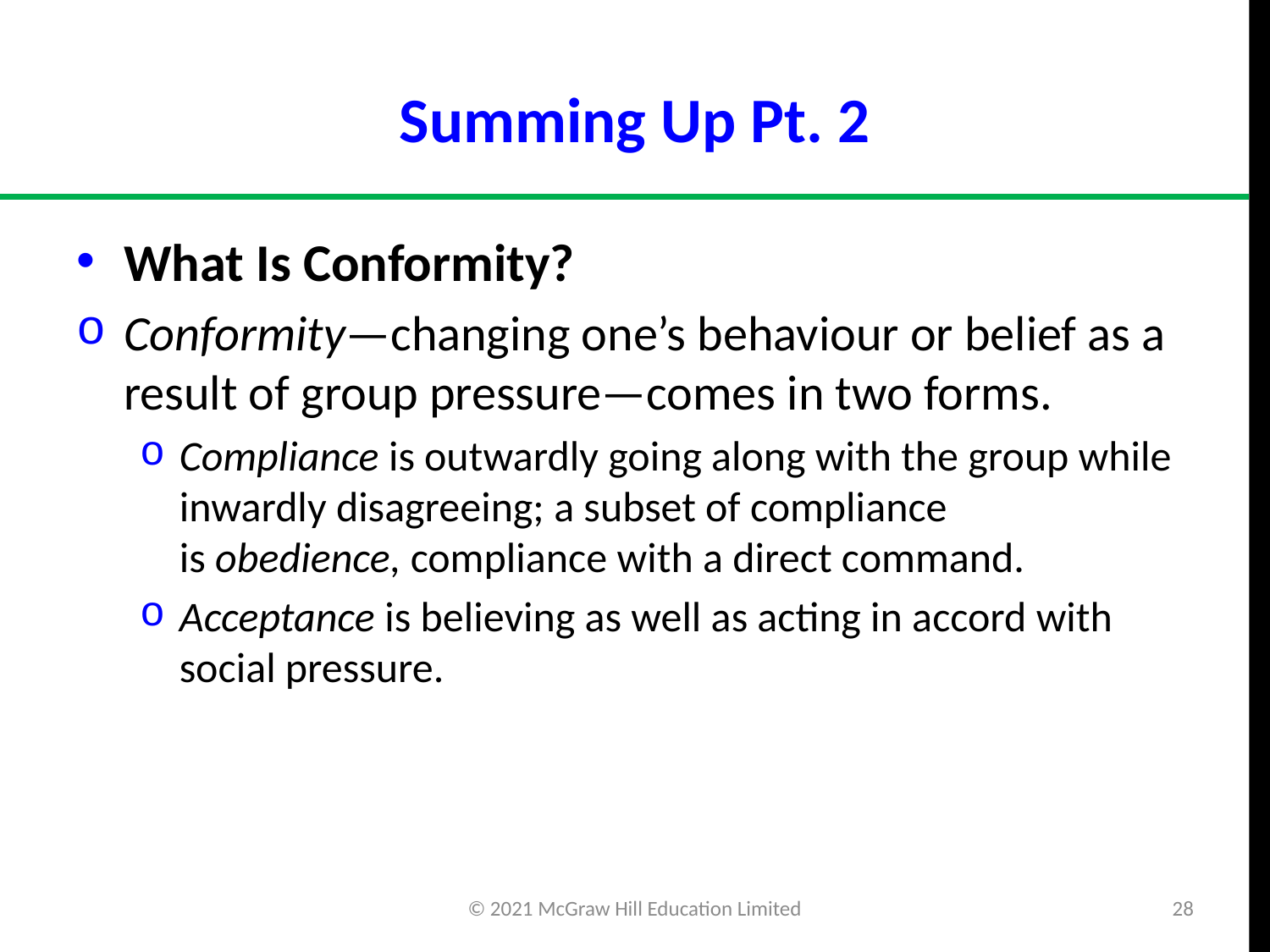

# Summing Up Pt. 2
What Is Conformity?
Conformity—changing one’s behaviour or belief as a result of group pressure—comes in two forms.
Compliance is outwardly going along with the group while inwardly disagreeing; a subset of compliance is obedience, compliance with a direct command.
Acceptance is believing as well as acting in accord with social pressure.
© 2021 McGraw Hill Education Limited
28